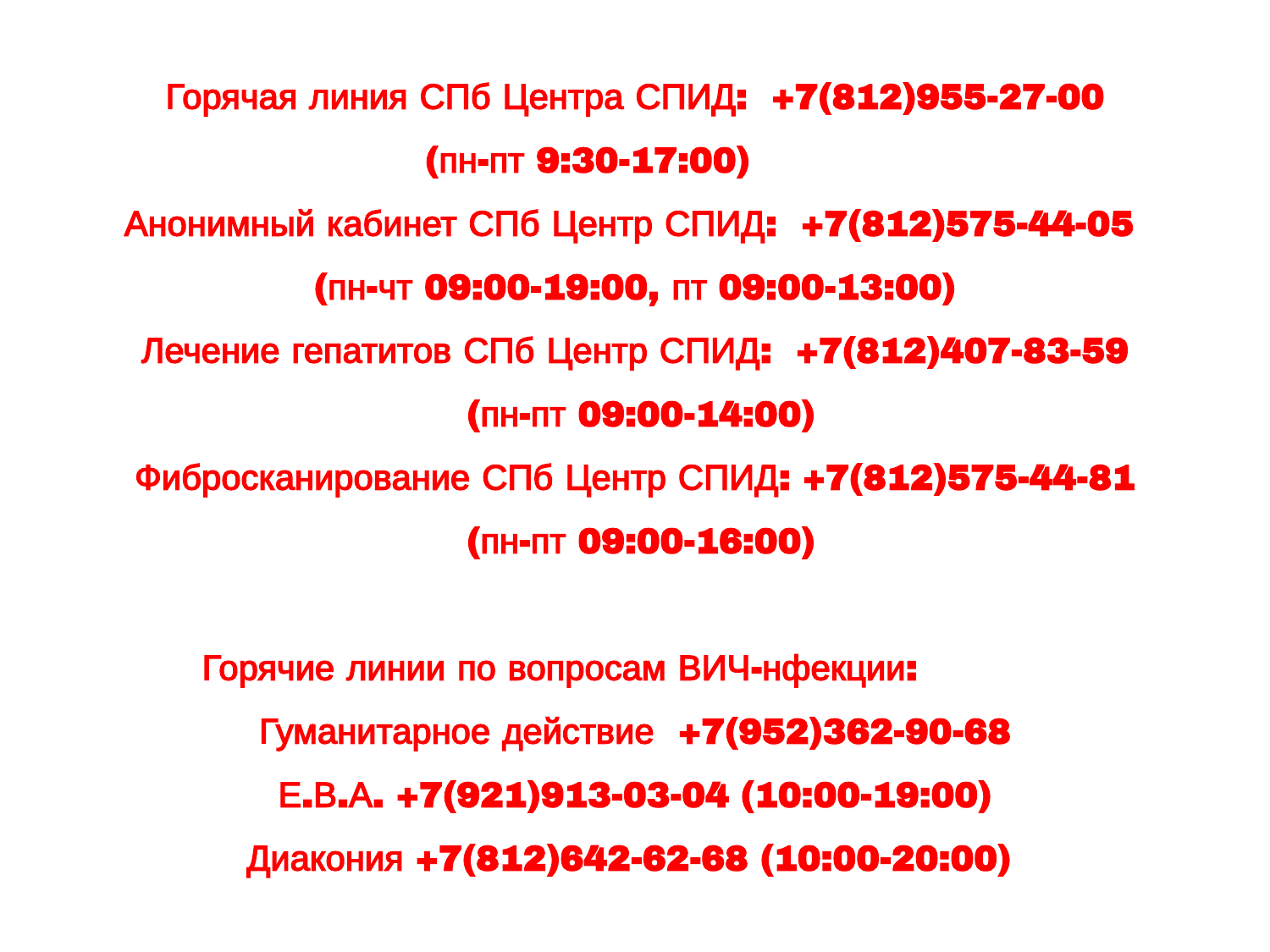

Горячая линия СПб Центра СПИД:  +7(812)955-27-00
 (пн-пт 9:30-17:00)
Анонимный кабинет СПб Центр СПИД:  +7(812)575-44-05
(пн-чт 09:00-19:00, пт 09:00-13:00)
Лечение гепатитов СПб Центр СПИД:  +7(812)407-83-59
 (пн-пт 09:00-14:00)
Фибросканирование СПб Центр СПИД: +7(812)575-44-81
 (пн-пт 09:00-16:00)

                Горячие линии по вопросам ВИЧ-нфекции:
Гуманитарное действие  +7(952)362-90-68
Е.В.А. +7(921)913-03-04 (10:00-19:00)
Диакония +7(812)642-62-68 (10:00-20:00)